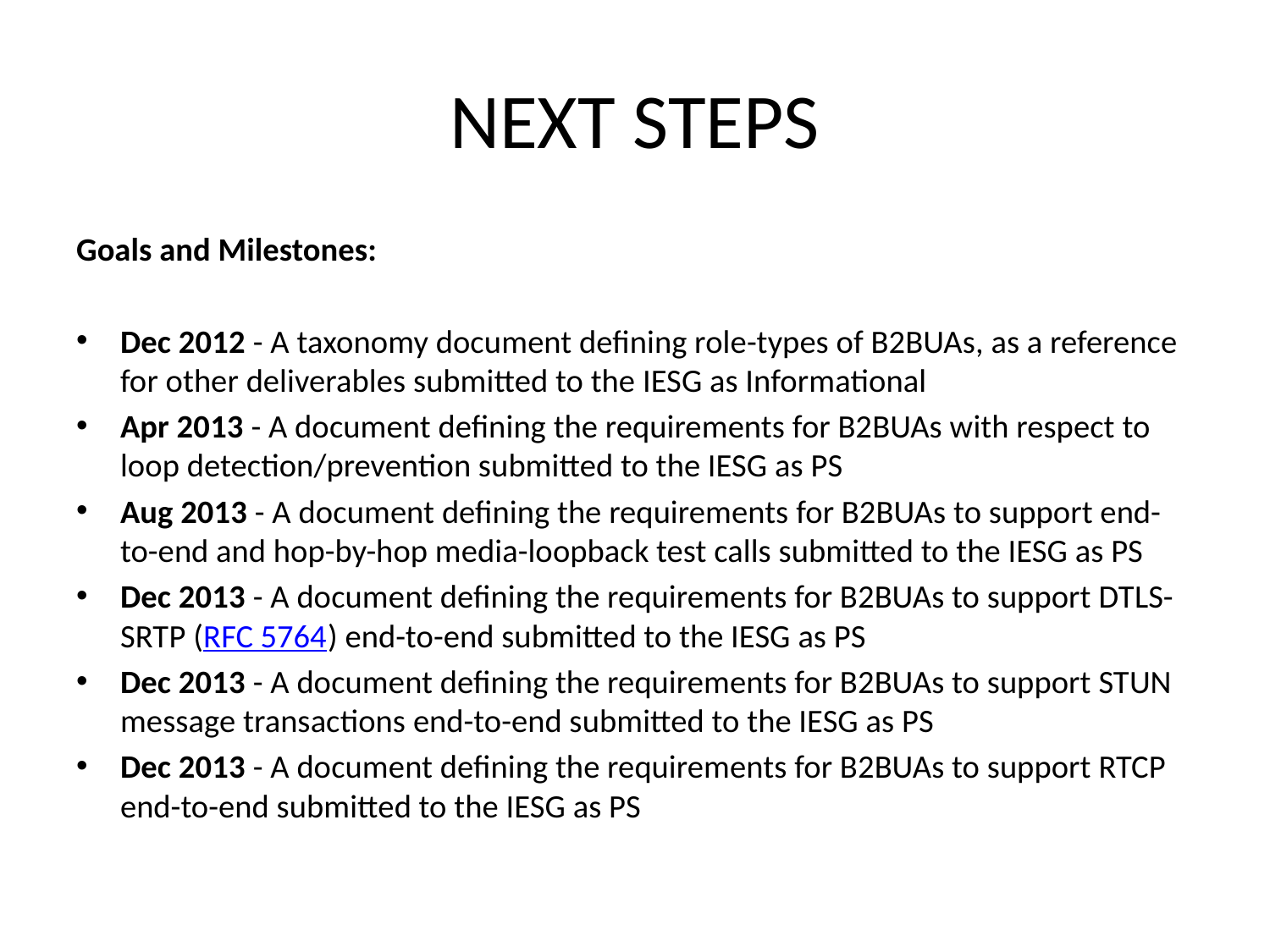

# NEXT STEPS
Goals and Milestones:

Dec 2012 - A taxonomy document defining role-types of B2BUAs, as a reference for other deliverables submitted to the IESG as Informational
Apr 2013 - A document defining the requirements for B2BUAs with respect to loop detection/prevention submitted to the IESG as PS
Aug 2013 - A document defining the requirements for B2BUAs to support end-to-end and hop-by-hop media-loopback test calls submitted to the IESG as PS
Dec 2013 - A document defining the requirements for B2BUAs to support DTLS-SRTP (RFC 5764) end-to-end submitted to the IESG as PS
Dec 2013 - A document defining the requirements for B2BUAs to support STUN message transactions end-to-end submitted to the IESG as PS
Dec 2013 - A document defining the requirements for B2BUAs to support RTCP end-to-end submitted to the IESG as PS